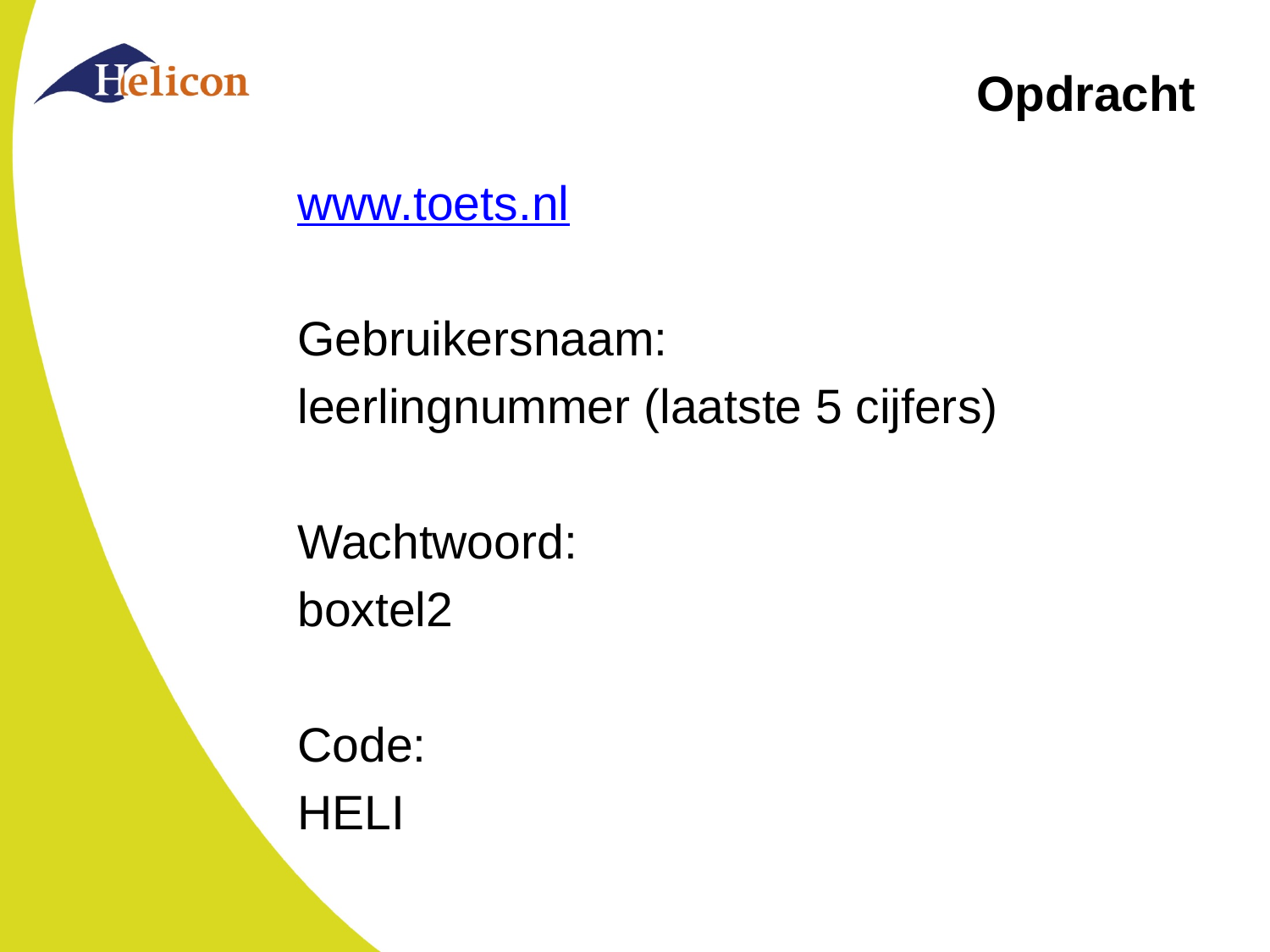

# Opdracht
www.toets.nl

Gebruikersnaam:
leerlingnummer (laatste 5 cijfers)

Wachtwoord:
boxtel2

Code:
HELI